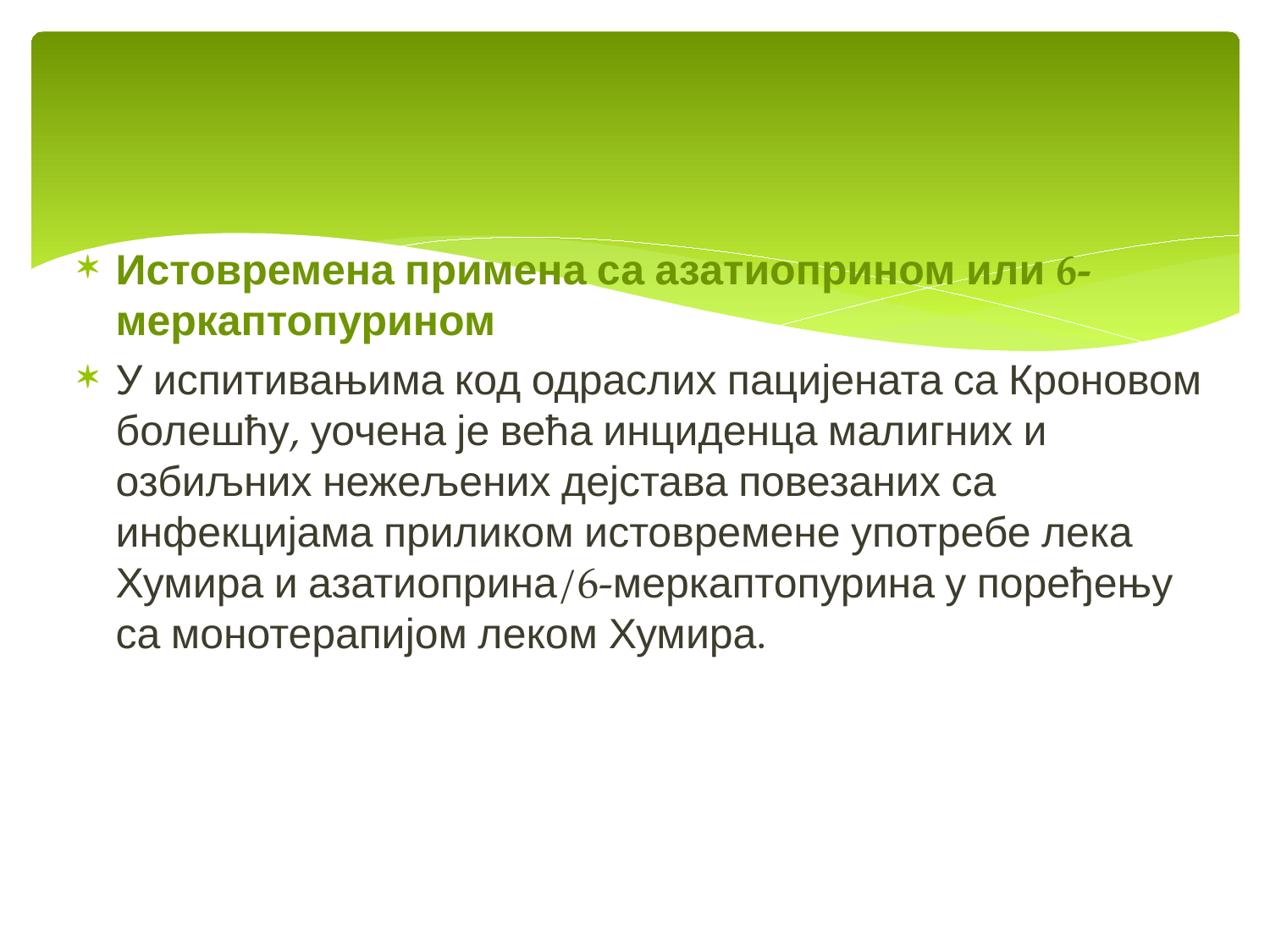

#
Истовремена примена са азатиоприном или 6-меркаптопурином
У испитивањима код одраслих пацијената са Кроновом болешћу, уочена је већа инциденца малигних и озбиљних нежељених дејстава повезаних са инфекцијама приликом истовремене употребе лека Хумира и азатиоприна/6-меркаптопурина у поређењу са монотерапијом леком Хумира.